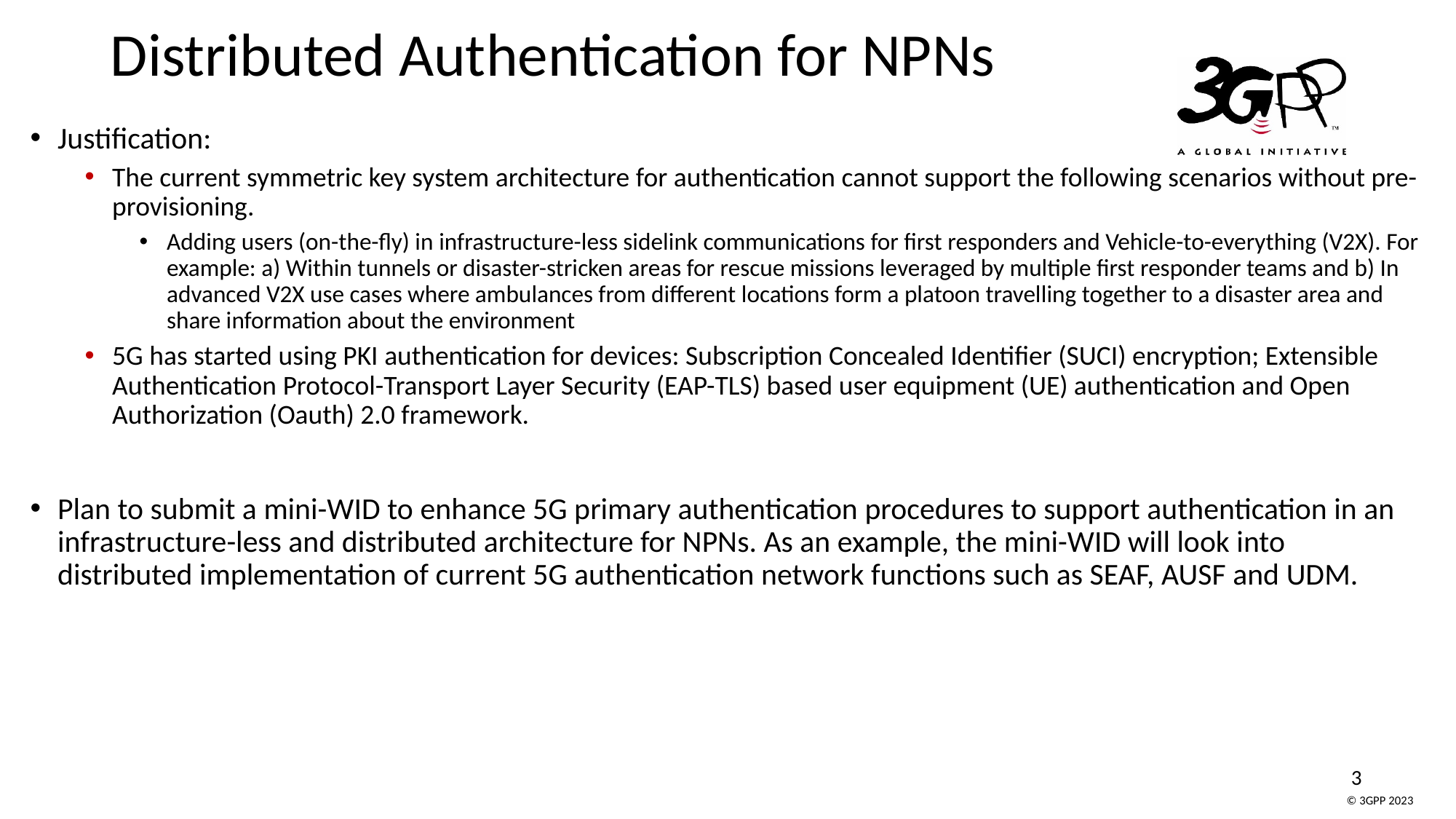

# Distributed Authentication for NPNs
Justification:
The current symmetric key system architecture for authentication cannot support the following scenarios without pre-provisioning.
Adding users (on-the-fly) in infrastructure-less sidelink communications for first responders and Vehicle-to-everything (V2X). For example: a) Within tunnels or disaster-stricken areas for rescue missions leveraged by multiple first responder teams and b) In advanced V2X use cases where ambulances from different locations form a platoon travelling together to a disaster area and share information about the environment
5G has started using PKI authentication for devices: Subscription Concealed Identifier (SUCI) encryption; Extensible Authentication Protocol-Transport Layer Security (EAP-TLS) based user equipment (UE) authentication and Open Authorization (Oauth) 2.0 framework.

Plan to submit a mini-WID to enhance 5G primary authentication procedures to support authentication in an infrastructure-less and distributed architecture for NPNs. As an example, the mini-WID will look into distributed implementation of current 5G authentication network functions such as SEAF, AUSF and UDM.